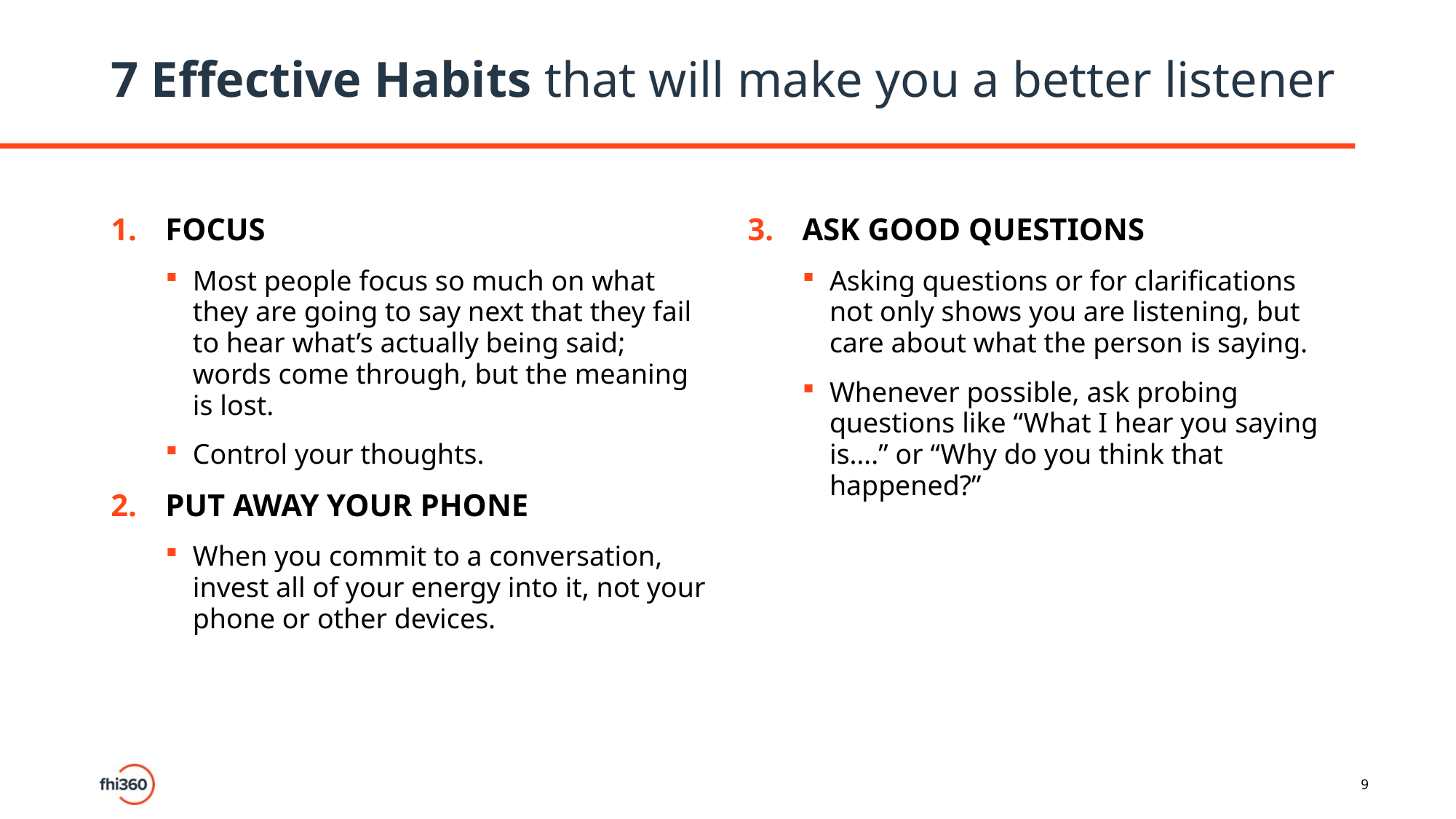

# 7 Effective Habits that will make you a better listener
FOCUS
Most people focus so much on what they are going to say next that they fail to hear what’s actually being said; words come through, but the meaning is lost.
Control your thoughts.
PUT AWAY YOUR PHONE
When you commit to a conversation, invest all of your energy into it, not your phone or other devices.

ASK GOOD QUESTIONS
Asking questions or for clarifications not only shows you are listening, but care about what the person is saying.
Whenever possible, ask probing questions like “What I hear you saying is….” or “Why do you think that happened?”